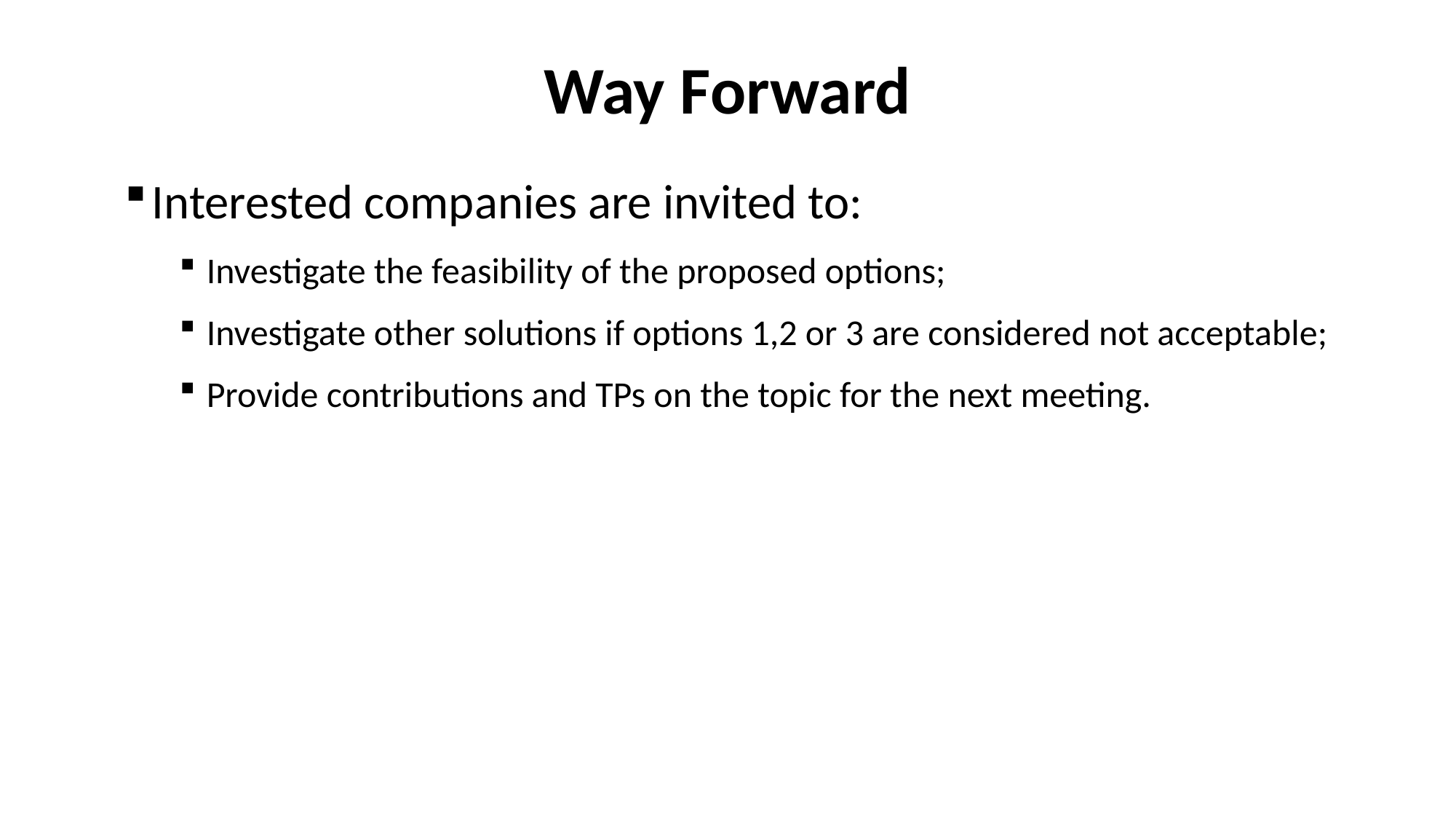

Way Forward
Interested companies are invited to:
Investigate the feasibility of the proposed options;
Investigate other solutions if options 1,2 or 3 are considered not acceptable;
Provide contributions and TPs on the topic for the next meeting.